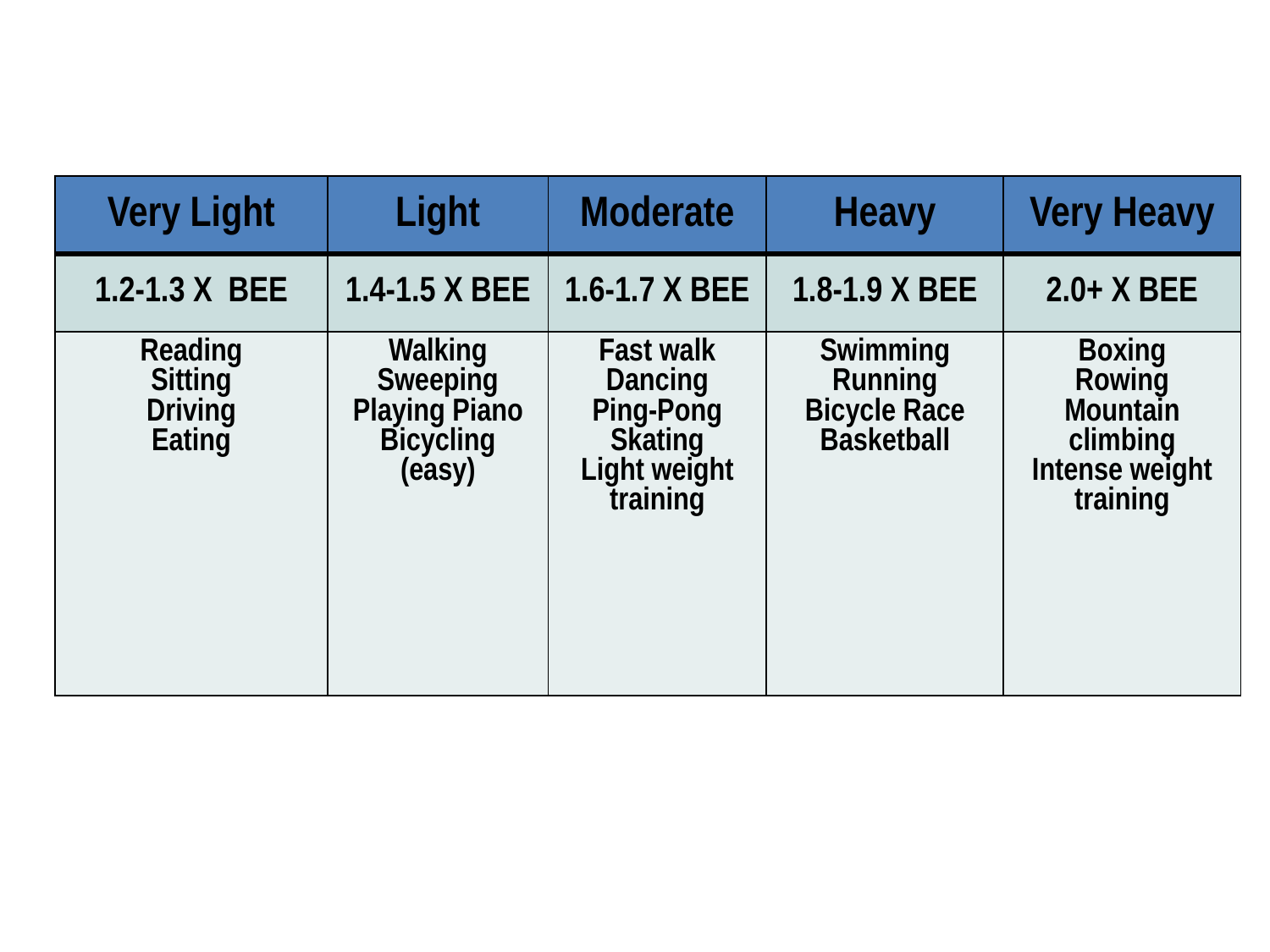

| Very Light | Light | Moderate | Heavy | Very Heavy |
| --- | --- | --- | --- | --- |
| 1.2-1.3 X BEE | 1.4-1.5 X BEE | 1.6-1.7 X BEE | 1.8-1.9 X BEE | 2.0+ X BEE |
| Reading Sitting Driving Eating | Walking Sweeping Playing Piano Bicycling (easy) | Fast walk Dancing Ping-Pong Skating Light weight training | Swimming Running Bicycle Race Basketball | Boxing Rowing Mountain climbing Intense weight training |